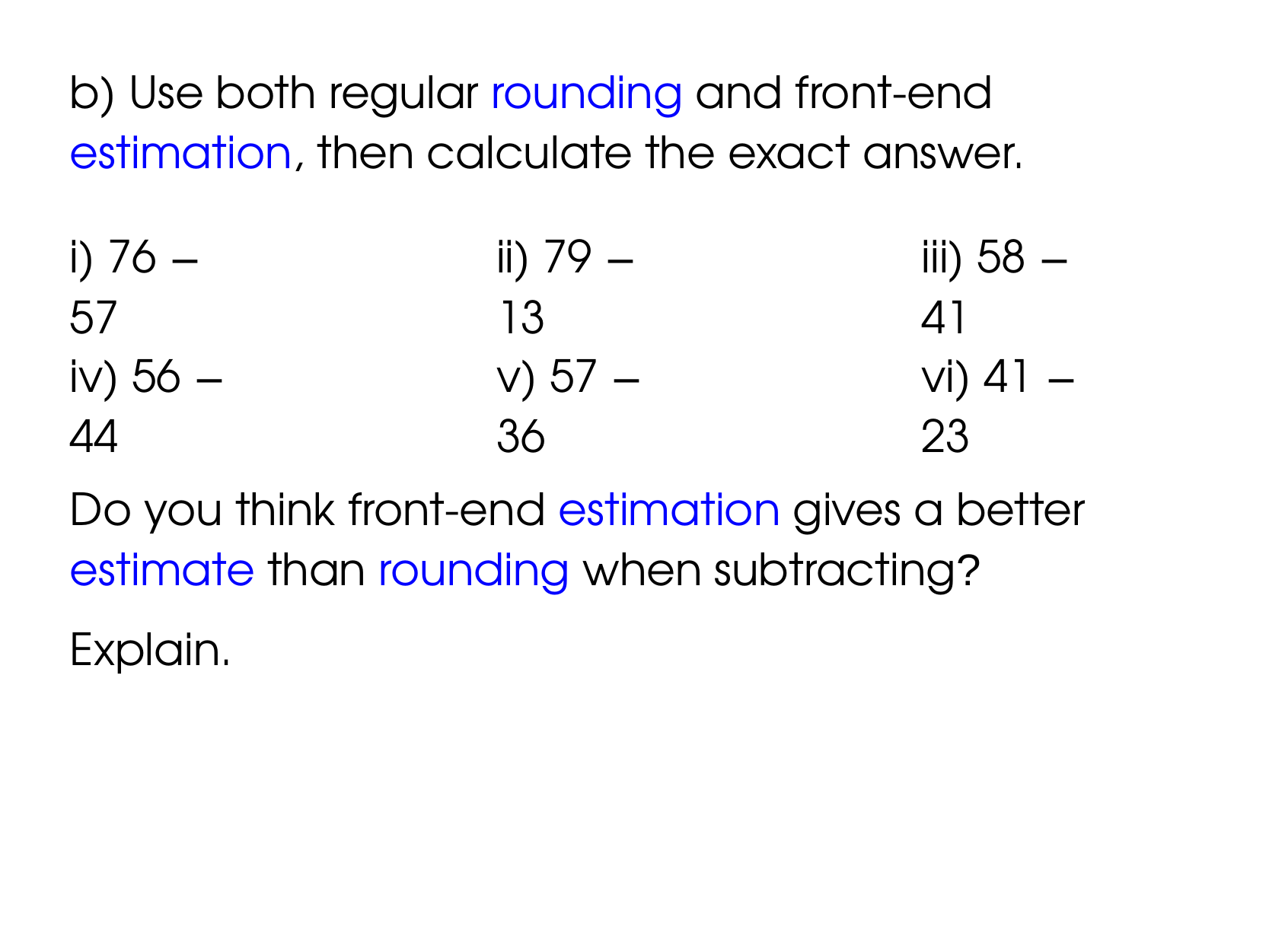

b) Use both regular rounding and front-end estimation, then calculate the exact answer.
i) 76 − 57
ii) 79 − 13
iii) 58 − 41
iv) 56 − 44
v) 57 − 36
vi) 41 − 23
Do you think front-end estimation gives a better estimate than rounding when subtracting?
Explain.